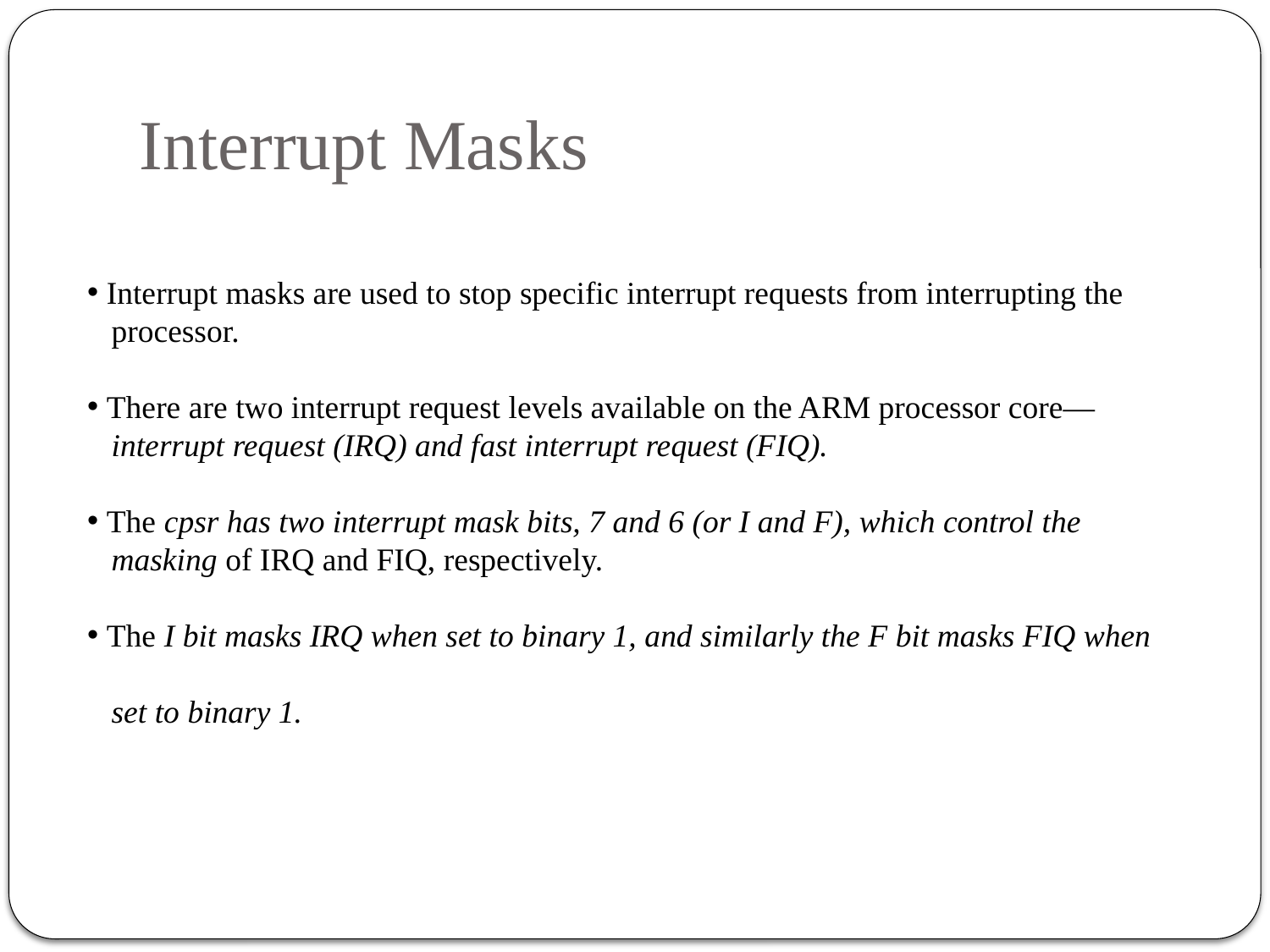

# Interrupt Masks
 Interrupt masks are used to stop specific interrupt requests from interrupting the
   processor.

 There are two interrupt request levels available on the ARM processor core—
   interrupt request (IRQ) and fast interrupt request (FIQ).

 The cpsr has two interrupt mask bits, 7 and 6 (or I and F), which control the
   masking of IRQ and FIQ, respectively.

 The I bit masks IRQ when set to binary 1, and similarly the F bit masks FIQ when
   set to binary 1.